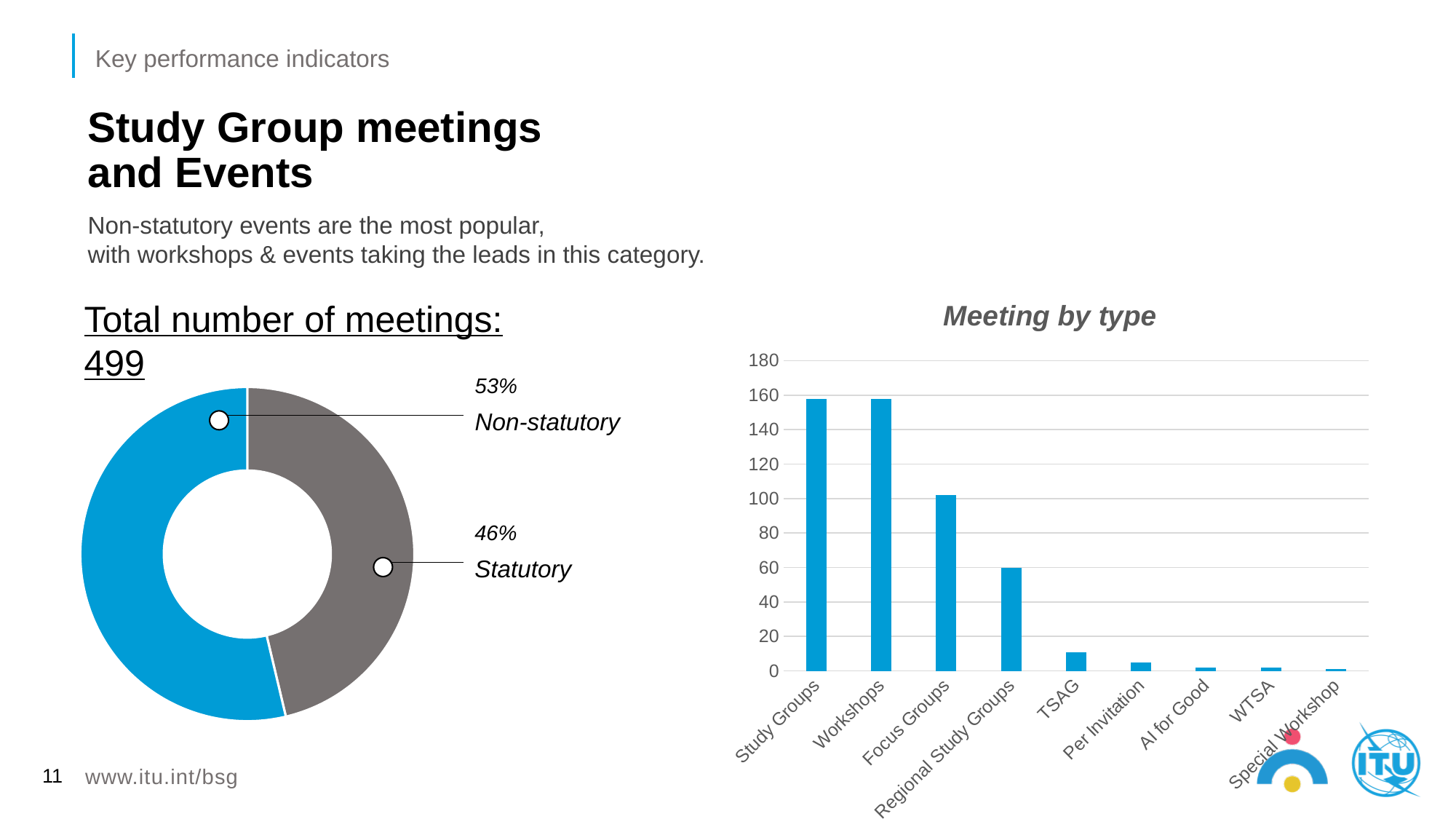

Key performance indicators
# Study Group meetings and Events
Non-statutory events are the most popular,
with workshops & events taking the leads in this category.

### Chart:

| Category | Meeting by type |
|---|---|
| Study Groups | 158.0 |
| Workshops | 158.0 |
| Focus Groups | 102.0 |
| Regional Study Groups | 60.0 |
| TSAG | 11.0 |
| Per Invitation | 5.0 |
| AI for Good | 2.0 |
| WTSA | 2.0 |
| Special Workshop | 1.0 |
Total number of meetings: 499
53%
Non-statutory

### Chart

| Category | Downloads |
|---|---|
| Statutory meeting | 46.29 |
| Non-stautory meeting | 53.71 |
46%
Statutory